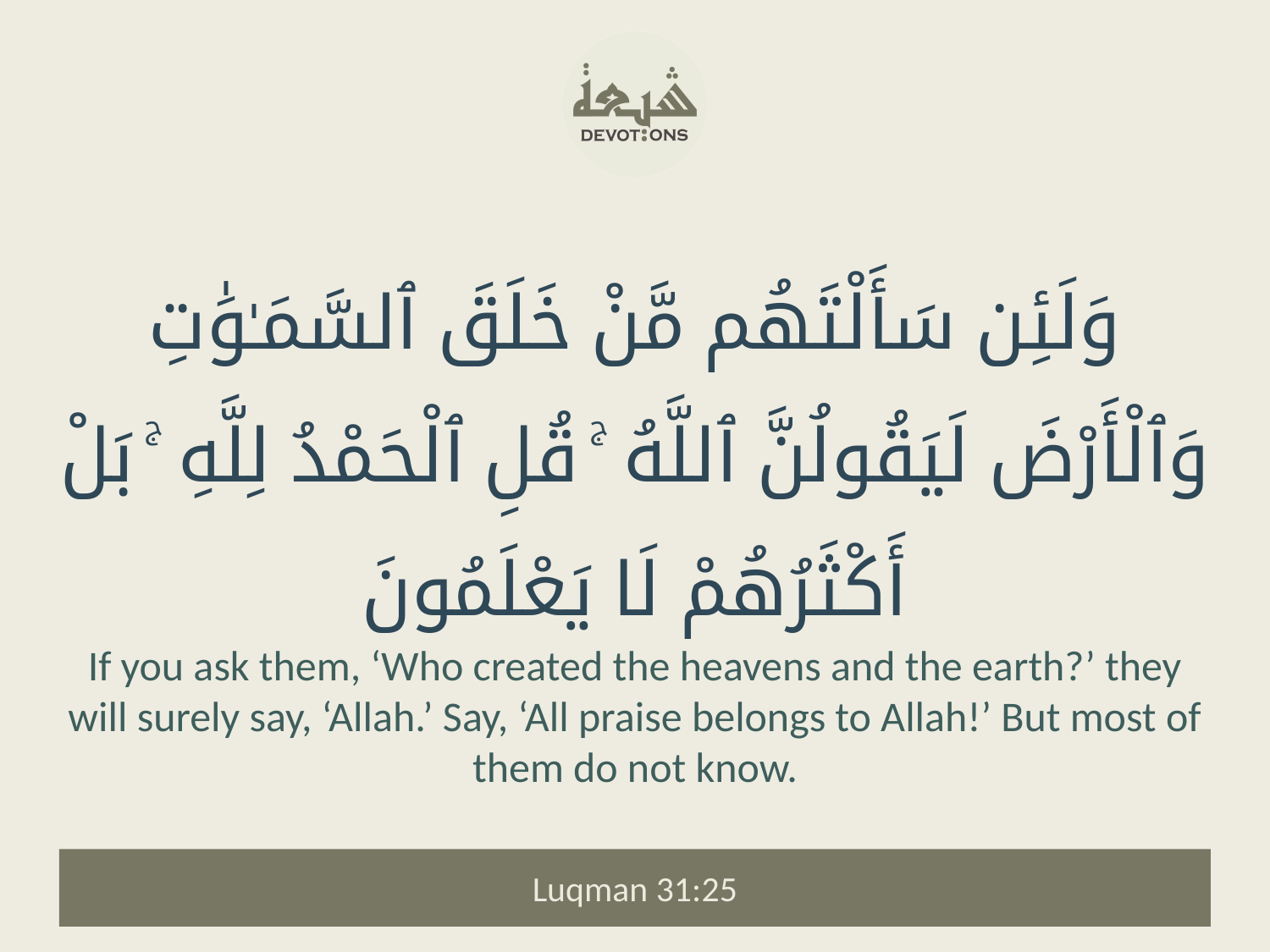

وَلَئِن سَأَلْتَهُم مَّنْ خَلَقَ ٱلسَّمَـٰوَٰتِ وَٱلْأَرْضَ لَيَقُولُنَّ ٱللَّهُ ۚ قُلِ ٱلْحَمْدُ لِلَّهِ ۚ بَلْ أَكْثَرُهُمْ لَا يَعْلَمُونَ
If you ask them, ‘Who created the heavens and the earth?’ they will surely say, ‘Allah.’ Say, ‘All praise belongs to Allah!’ But most of them do not know.
Luqman 31:25